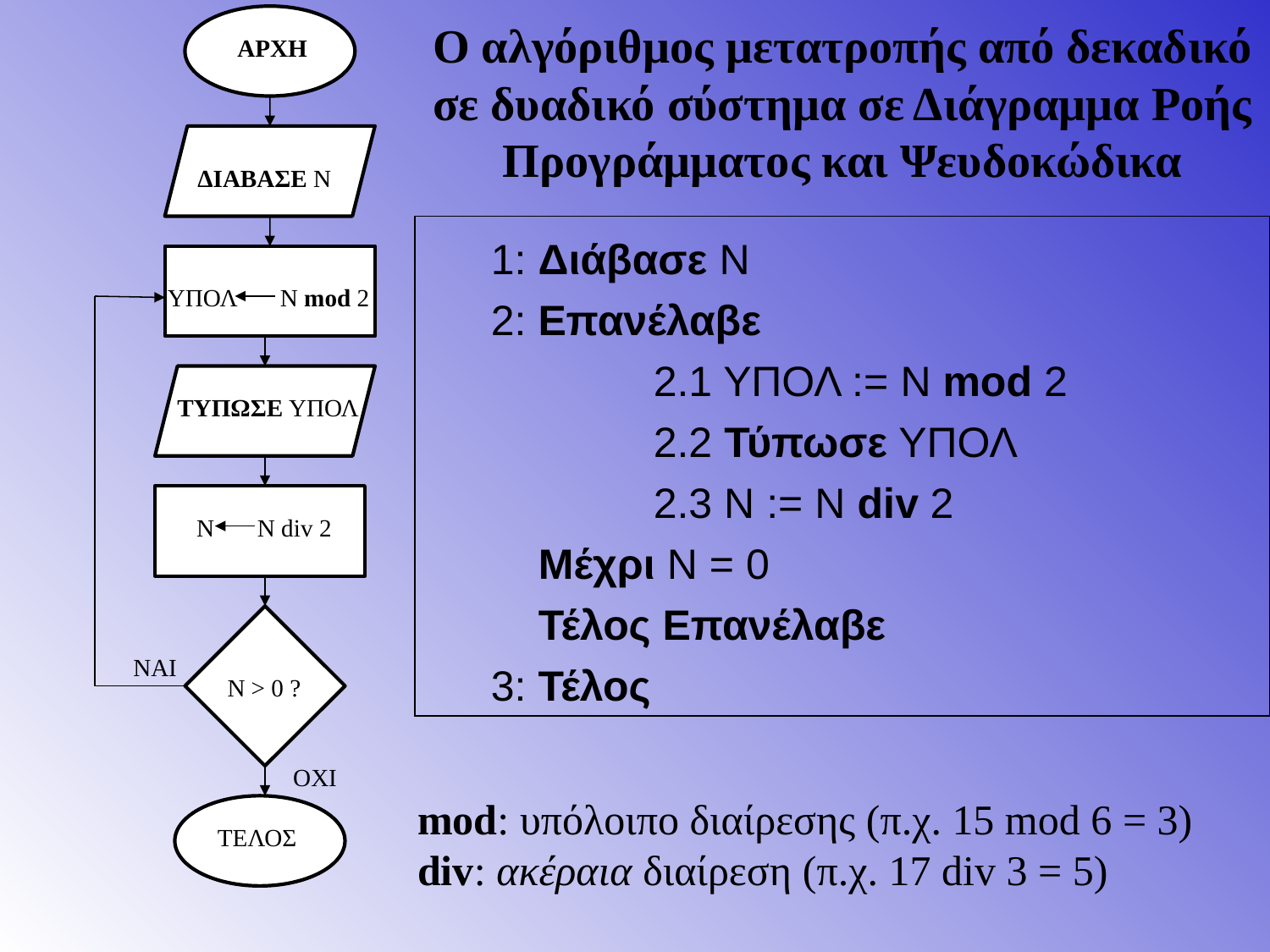

Ο αλγόριθμος μετατροπής από δεκαδικό σε δυαδικό σύστημα σε Διάγραμμα Ροής Προγράμματος και Ψευδοκώδικα
ΑΡΧΗ

ΔΙΑΒΑΣΕ Ν
1: Διάβασε Ν
2: Επανέλαβε
 	   2.1 ΥΠΟΛ := N mod 2
	   2.2 Τύπωσε ΥΠΟΛ
	   2.3 Ν := N div 2
    Μέχρι N = 0
    Τέλος Επανέλαβε
3: Τέλος

ΥΠΟΛ       N mod 2

ΤΥΠΩΣΕ ΥΠΟΛ

        N       N div 2

ΝΑΙ
N > 0 ?
ΟΧΙ
mod: υπόλοιπο διαίρεσης (π.χ. 15 mod 6 = 3)
div: ακέραια διαίρεση (π.χ. 17 div 3 = 5)

ΤΕΛΟΣ